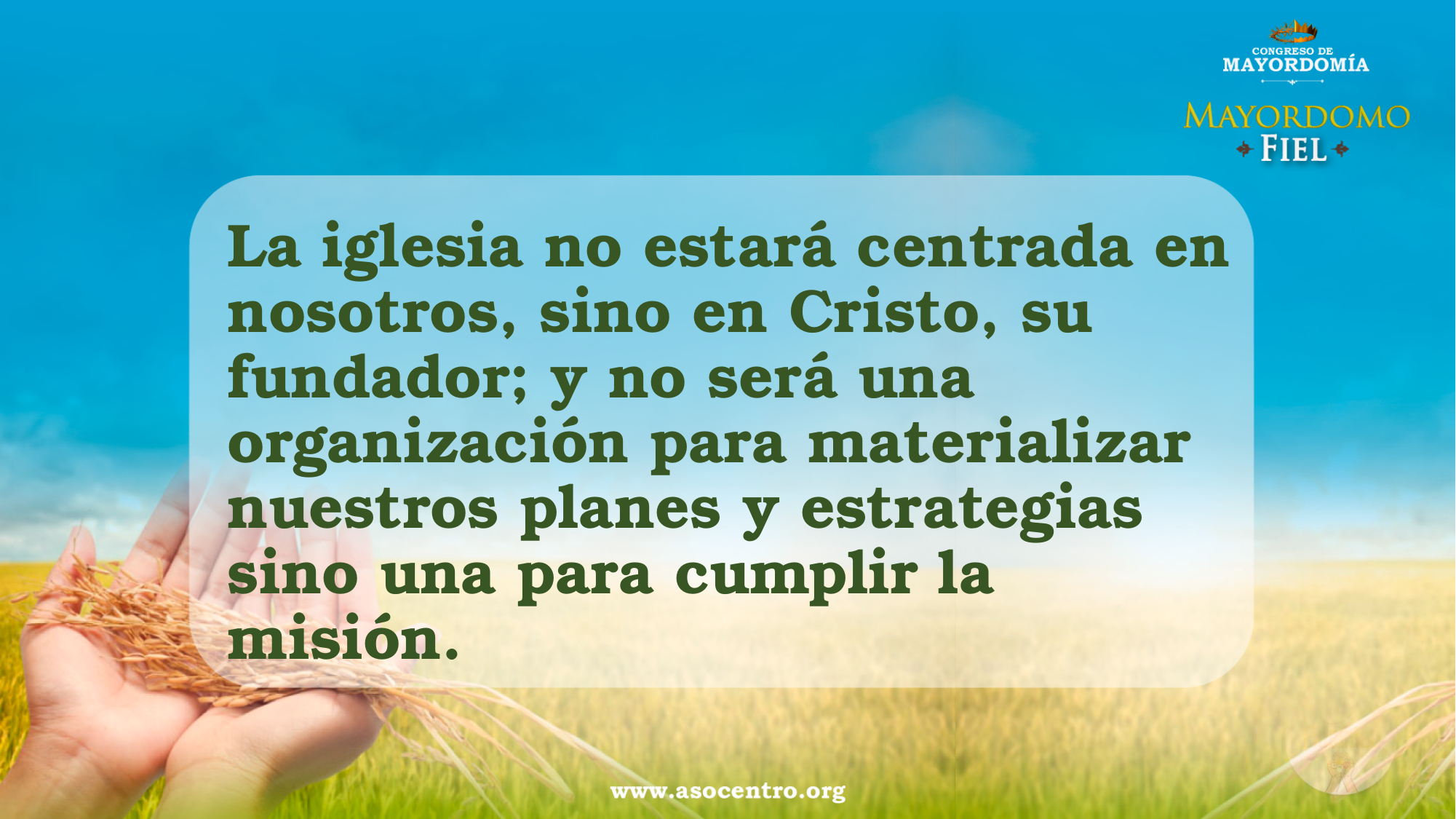

La iglesia no estará centrada en nosotros, sino en Cristo, su fundador; y no será una organización para materializar nuestros planes y estrategias sino una para cumplir la misión.